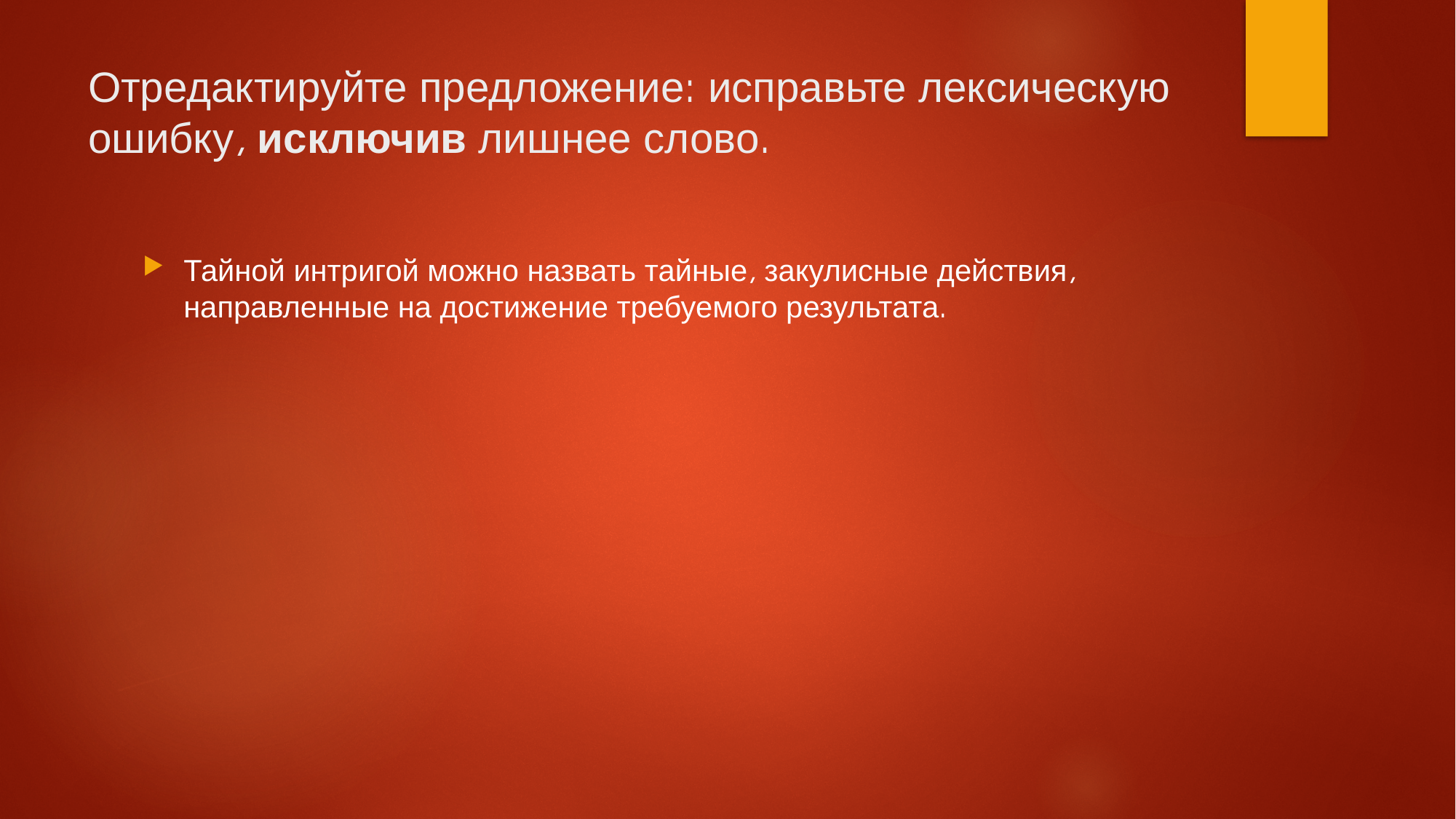

# Отредактируйте предложение: исправьте лексическую ошибку, исключив лишнее слово.
Тайной интригой можно назвать тайные, закулисные действия, направленные на достижение требуемого результата.